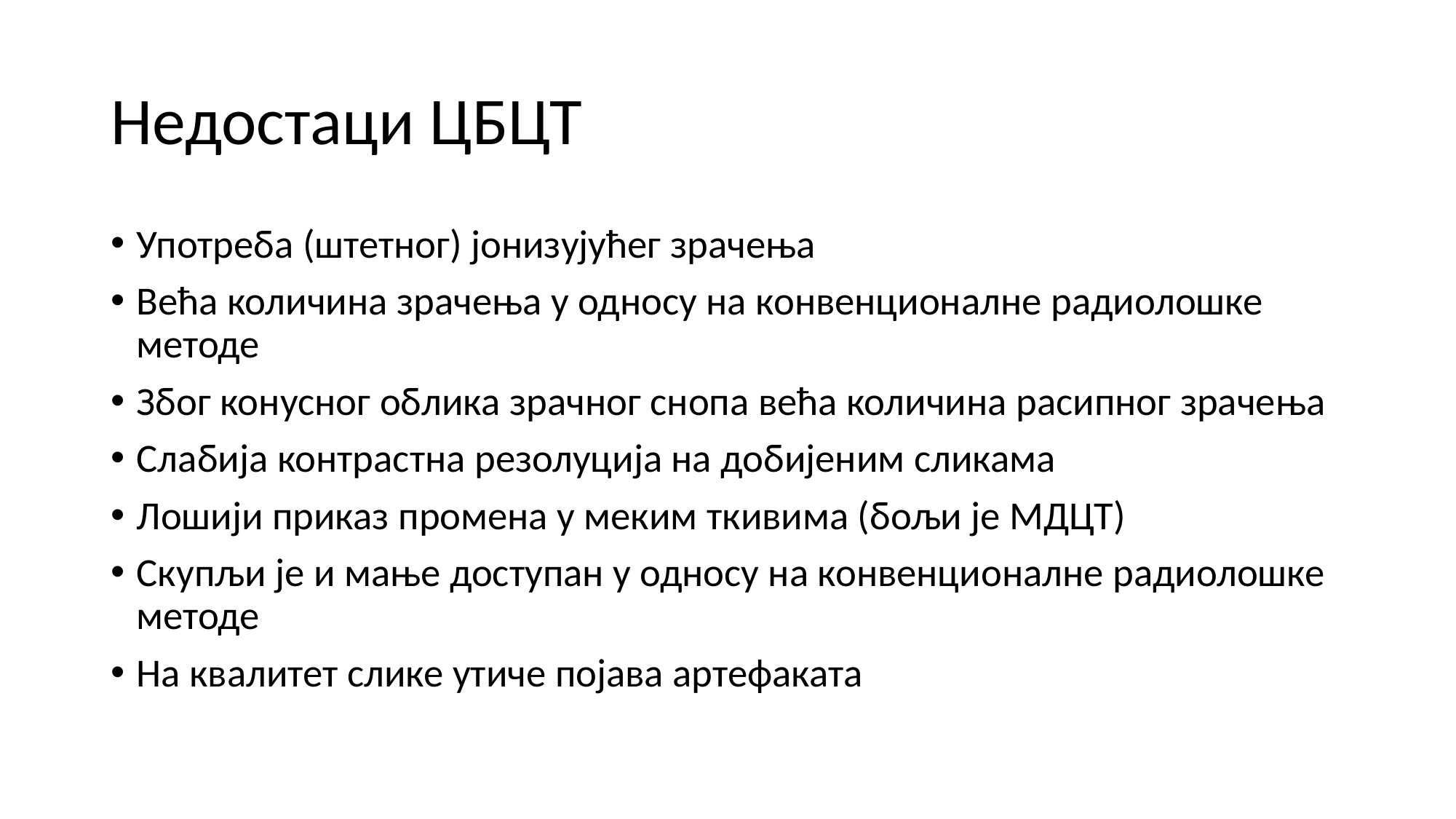

# Недостаци ЦБЦТ
Употреба (штетног) јонизујућег зрачења
Већа количина зрачења у односу на конвенционалне радиолошке методе
Због конусног облика зрачног снопа већа количина расипног зрачења
Слабија контрастна резолуција на добијеним сликама
Лошији приказ промена у меким ткивима (бољи је МДЦТ)
Скупљи је и мање доступан у односу на конвенционалне радиолошке методе
На квалитет слике утиче појава артефаката